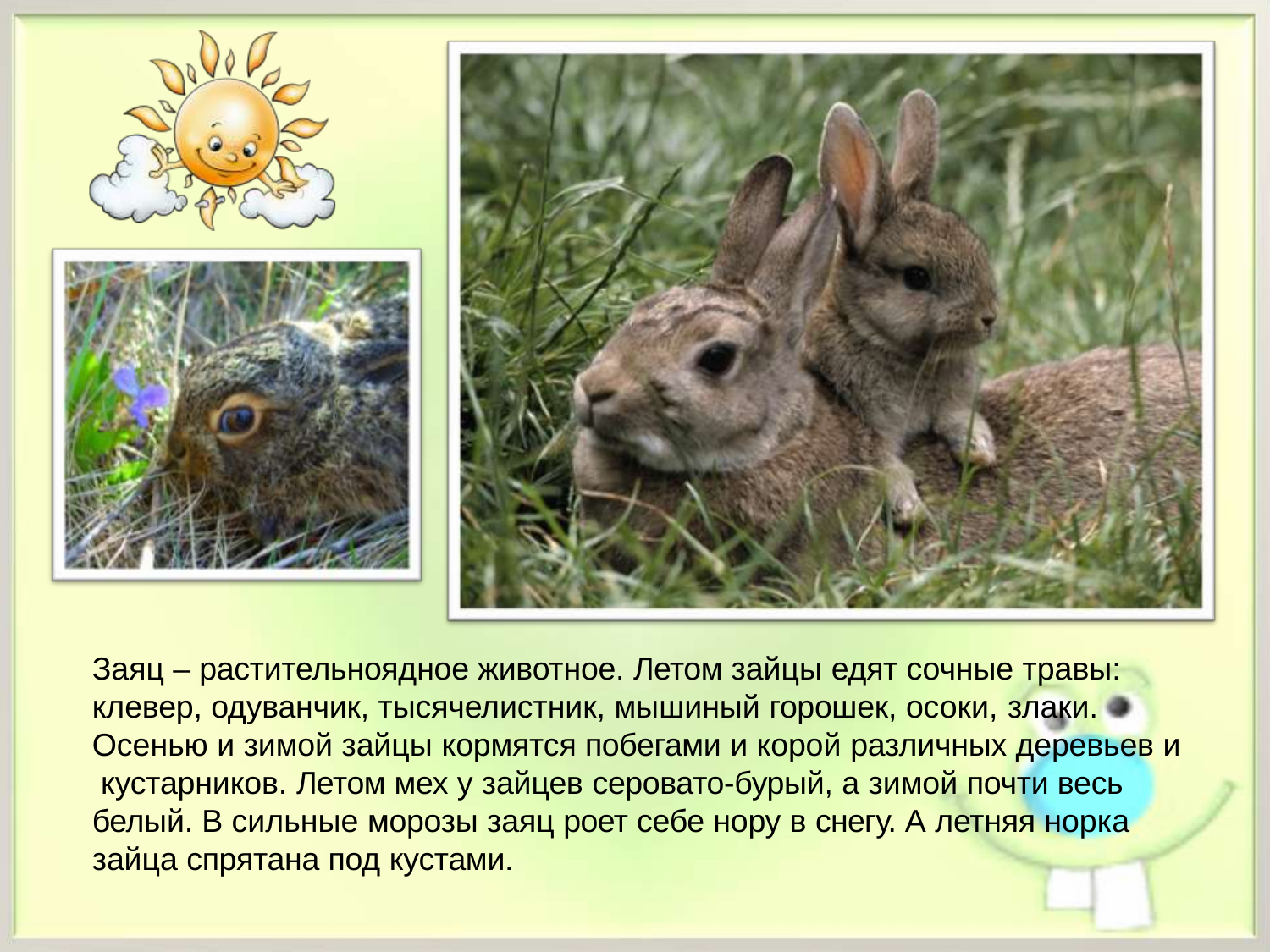

Заяц – растительноядное животное. Летом зайцы едят сочные травы:  клевер, одуванчик, тысячелистник, мышиный горошек, осоки, злаки.
Осенью и зимой зайцы кормятся побегами и корой различных деревьев и  кустарников. Летом мех у зайцев серовато-бурый, а зимой почти весь  белый. В сильные морозы заяц роет себе нору в снегу. А летняя норка  зайца спрятана под кустами.